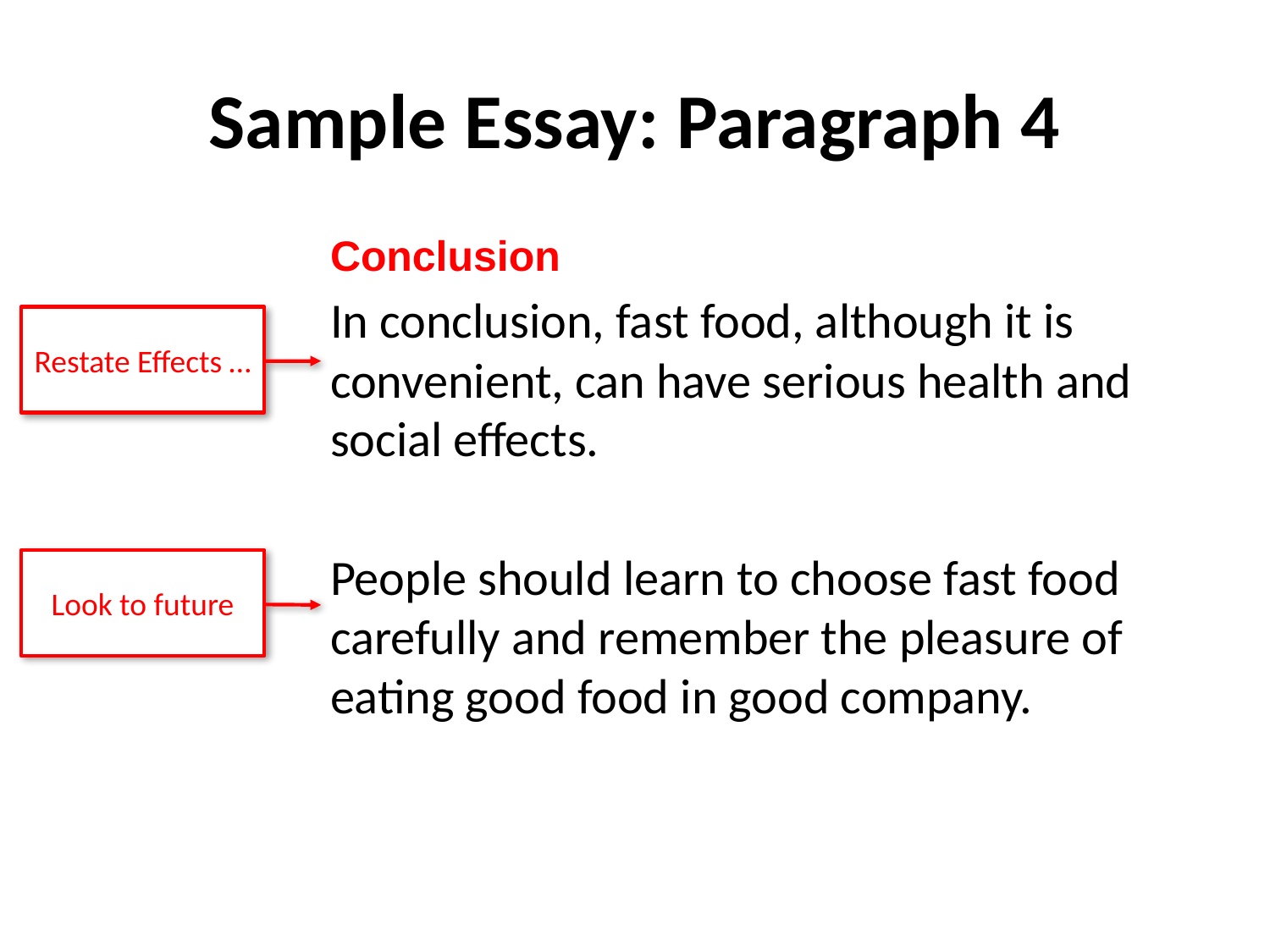

# Sample Essay: Paragraph 4
Conclusion
In conclusion, fast food, although it is convenient, can have serious health and social effects.

People should learn to choose fast food carefully and remember the pleasure of eating good food in good company.
Restate Effects …
Look to future